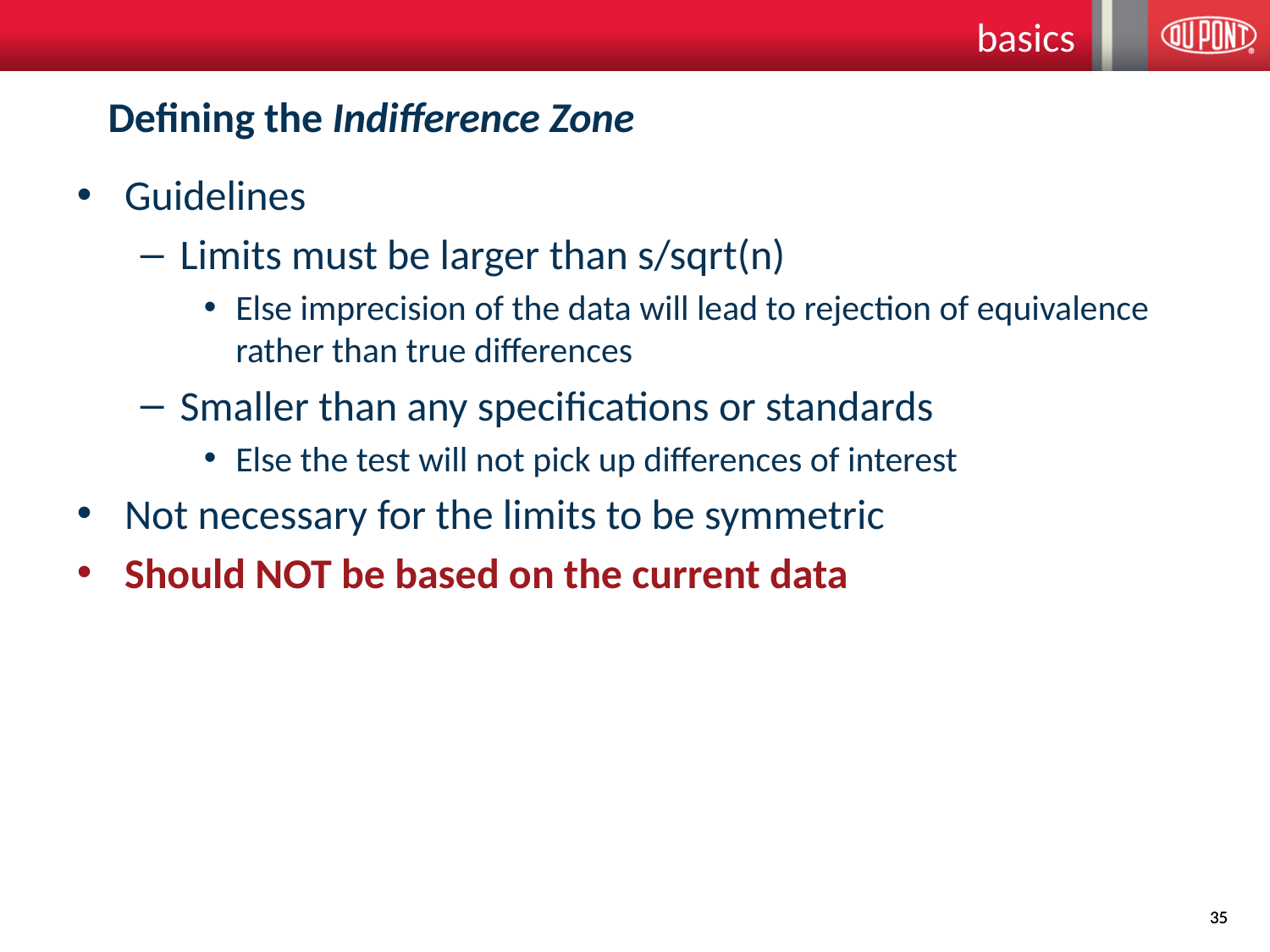

basics
# Defining the Indifference Zone
Guidelines
Limits must be larger than s/sqrt(n)
Else imprecision of the data will lead to rejection of equivalence rather than true differences
Smaller than any specifications or standards
Else the test will not pick up differences of interest
Not necessary for the limits to be symmetric
Should NOT be based on the current data